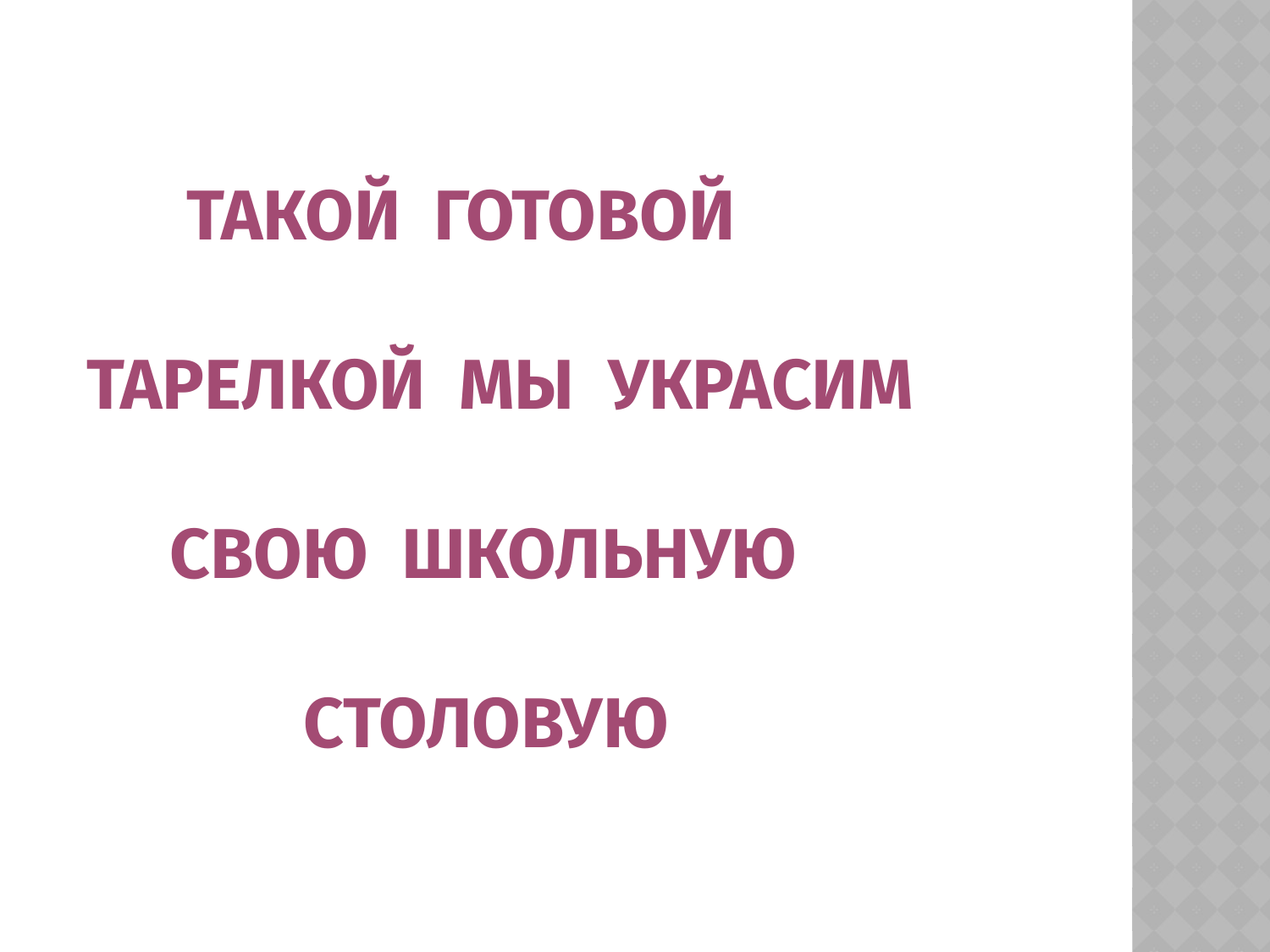

# Такой  готовой тарелкой  мы  украсим свою  школьную столовую